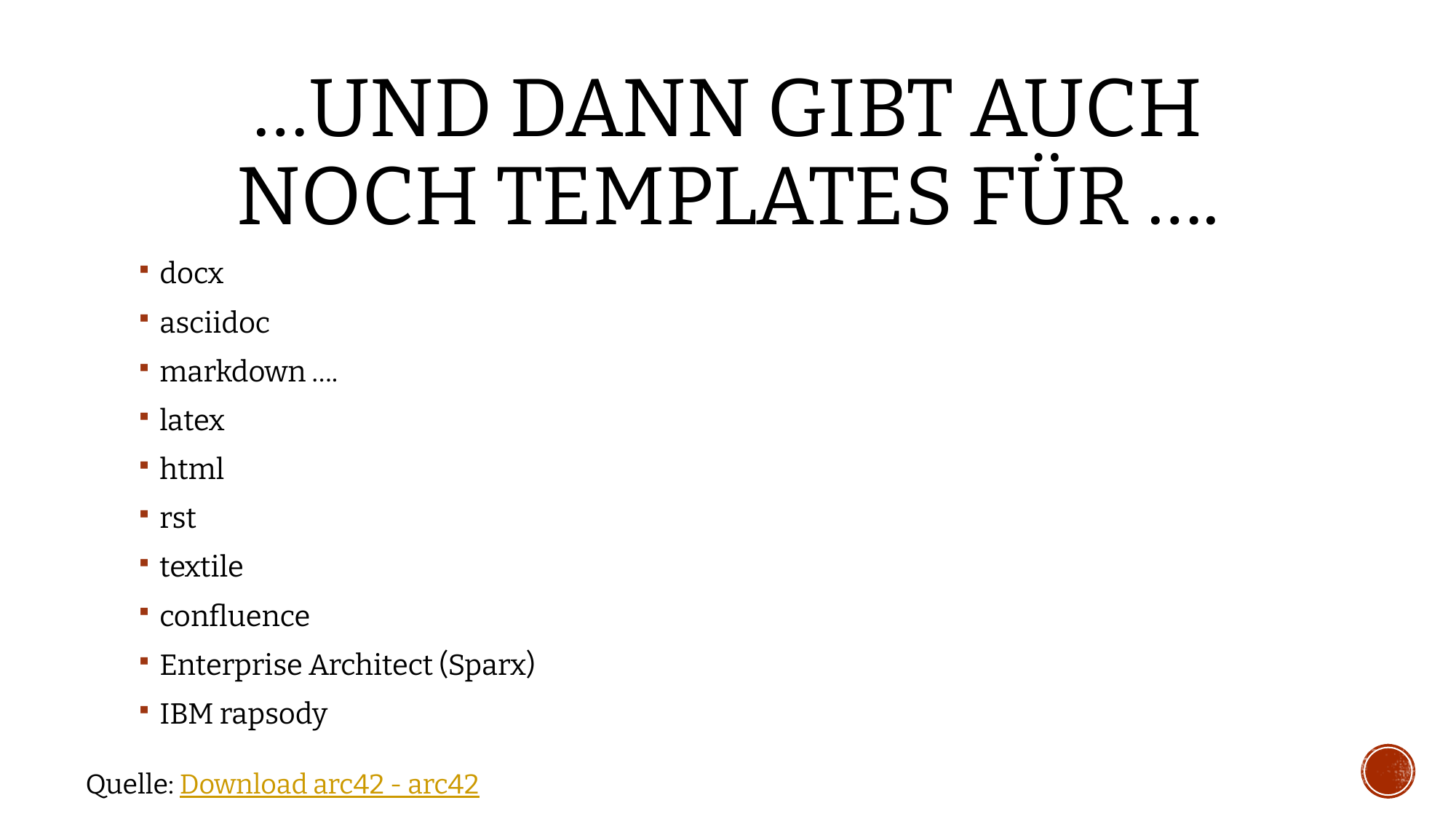

# …Und dann gibt auch noch templates für ….
docx
asciidoc
markdown ….
latex
html
rst
textile
confluence
Enterprise Architect (Sparx)
IBM rapsody
Quelle: Download arc42 - arc42